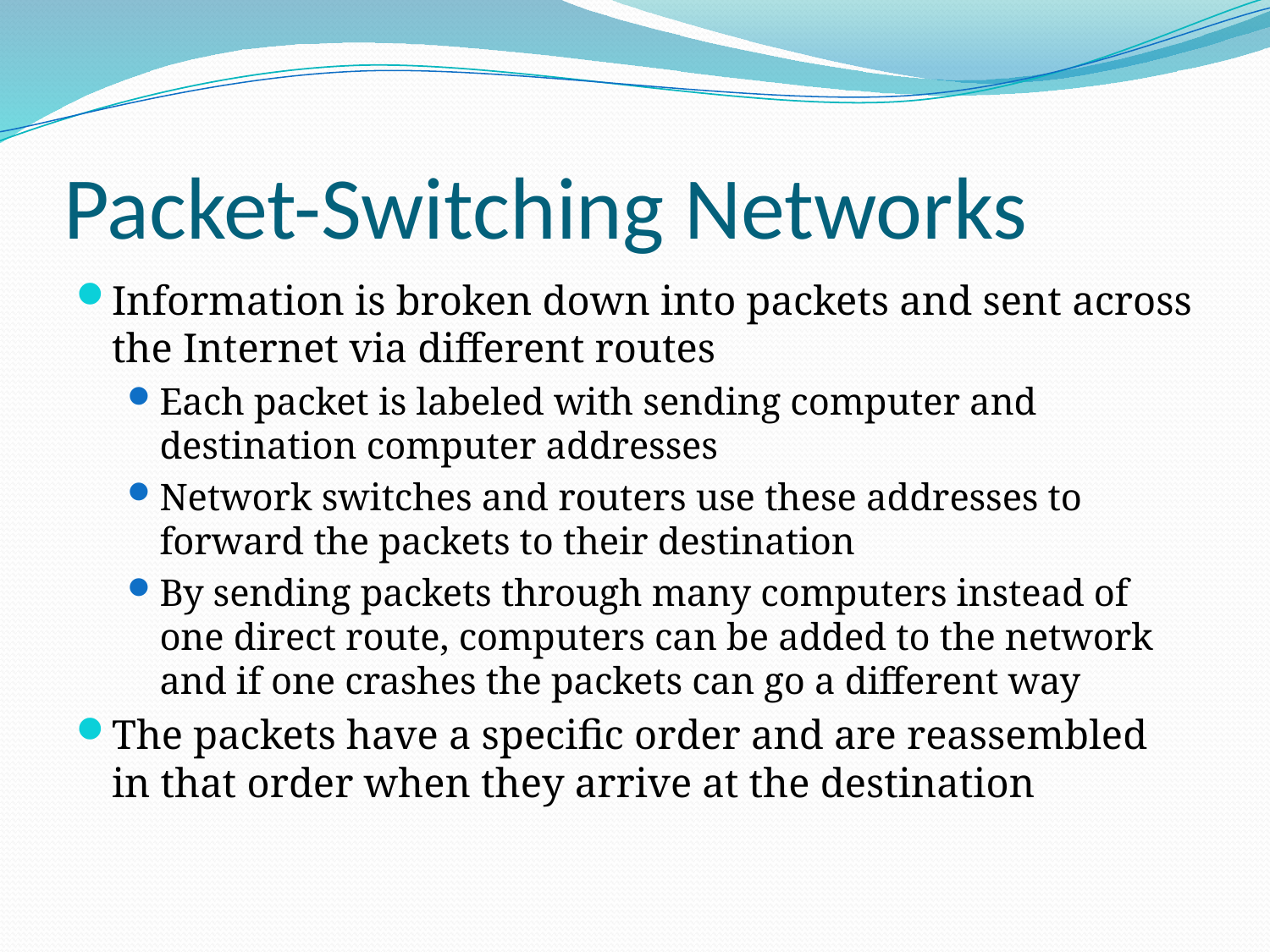

# Packet-Switching Networks
Information is broken down into packets and sent across the Internet via different routes
Each packet is labeled with sending computer and destination computer addresses
Network switches and routers use these addresses to forward the packets to their destination
By sending packets through many computers instead of one direct route, computers can be added to the network and if one crashes the packets can go a different way
The packets have a specific order and are reassembled in that order when they arrive at the destination